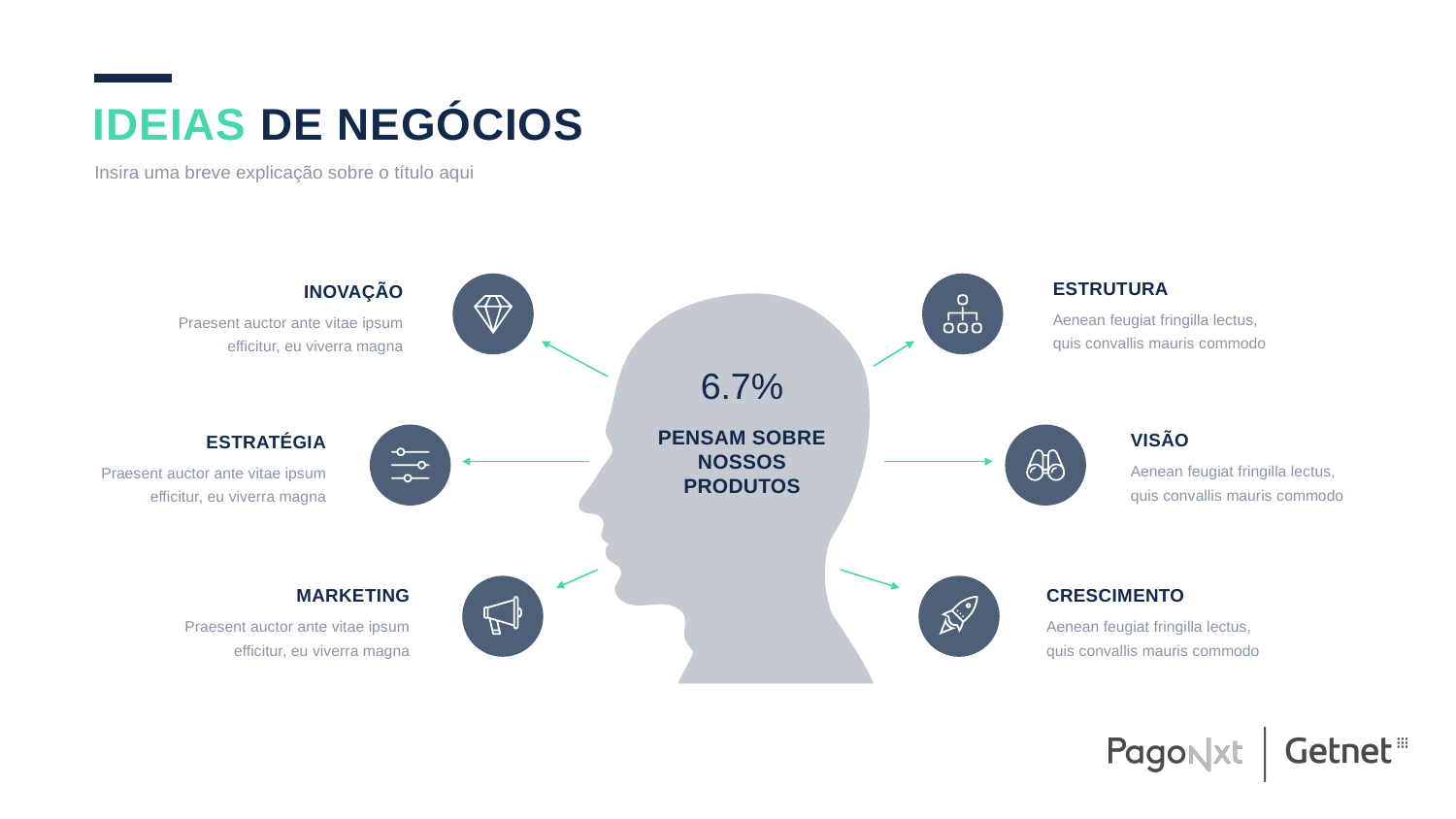

IDEIAS DE NEGÓCIOS
Insira uma breve explicação sobre o título aqui

ESTRUTURA
inovação

Aenean feugiat fringilla lectus, quis convallis mauris commodo
Praesent auctor ante vitae ipsum efficitur, eu viverra magna
6.7%

PENSAM SOBRE NOSSOS PRODUTOS

VISÃO
ESTRATÉGIA
Aenean feugiat fringilla lectus, quis convallis mauris commodo
Praesent auctor ante vitae ipsum efficitur, eu viverra magna

marketing
CRESCIMENTO
Praesent auctor ante vitae ipsum efficitur, eu viverra magna
Aenean feugiat fringilla lectus, quis convallis mauris commodo